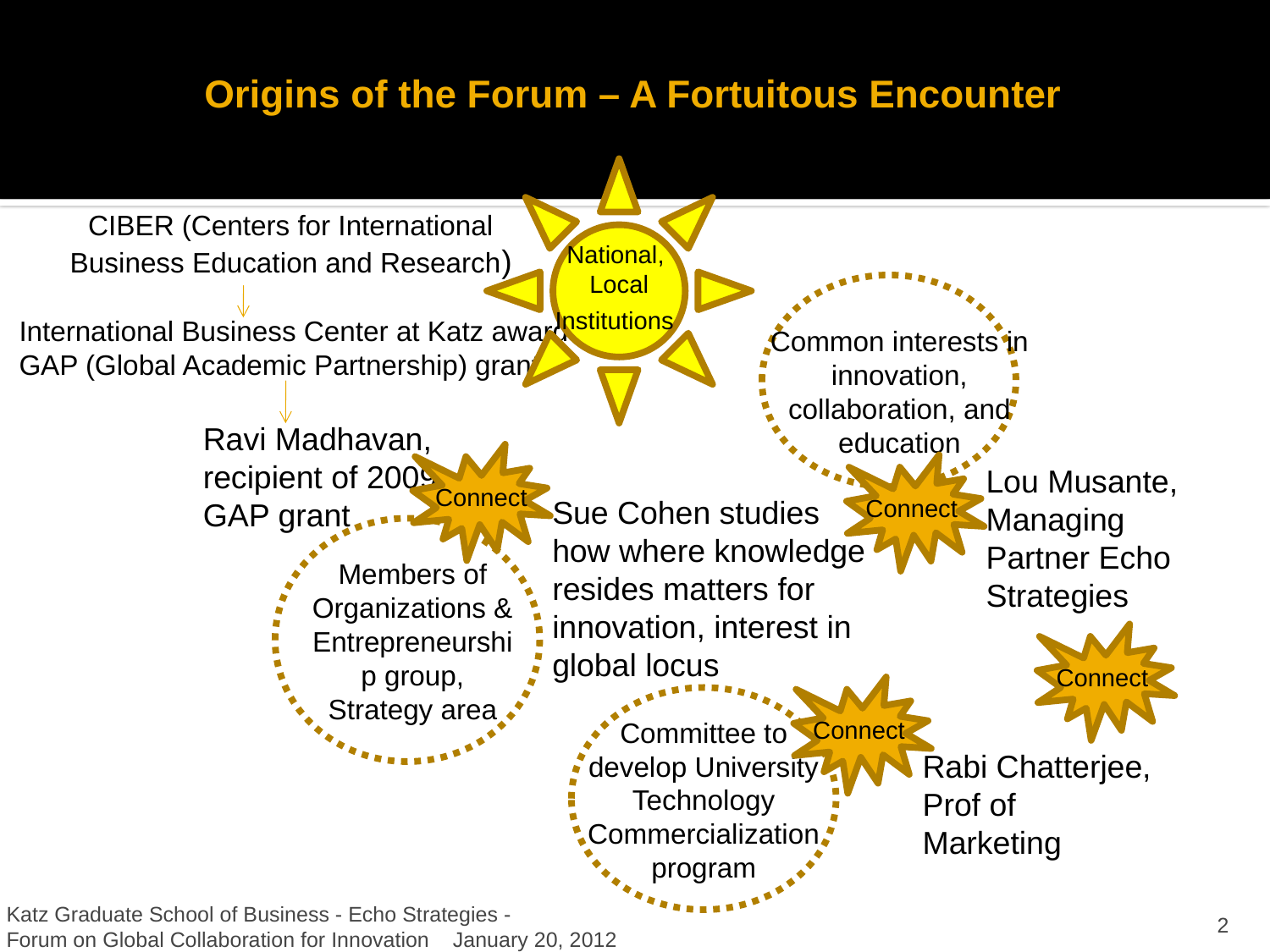

# Origins of the Forum – A Fortuitous Encounter

CIBER (Centers for International Business Education and Research)
National,
Local Institutions

International Business Center at Katz awards
GAP (Global Academic Partnership) grants
Common interests in innovation, collaboration, and education
Ravi Madhavan, recipient of 2009 GAP grant

Lou Musante, Managing Partner Echo Strategies
Connect
Sue Cohen studies how where knowledge resides matters for innovation, interest in global locus
Connect

Members of Organizations & Entrepreneurship group, Strategy area

Connect

Committee to develop University Technology Commercialization program
Connect
Rabi Chatterjee, Prof of Marketing
2
Katz Graduate School of Business - Echo Strategies -
Forum on Global Collaboration for Innovation    January 20, 2012